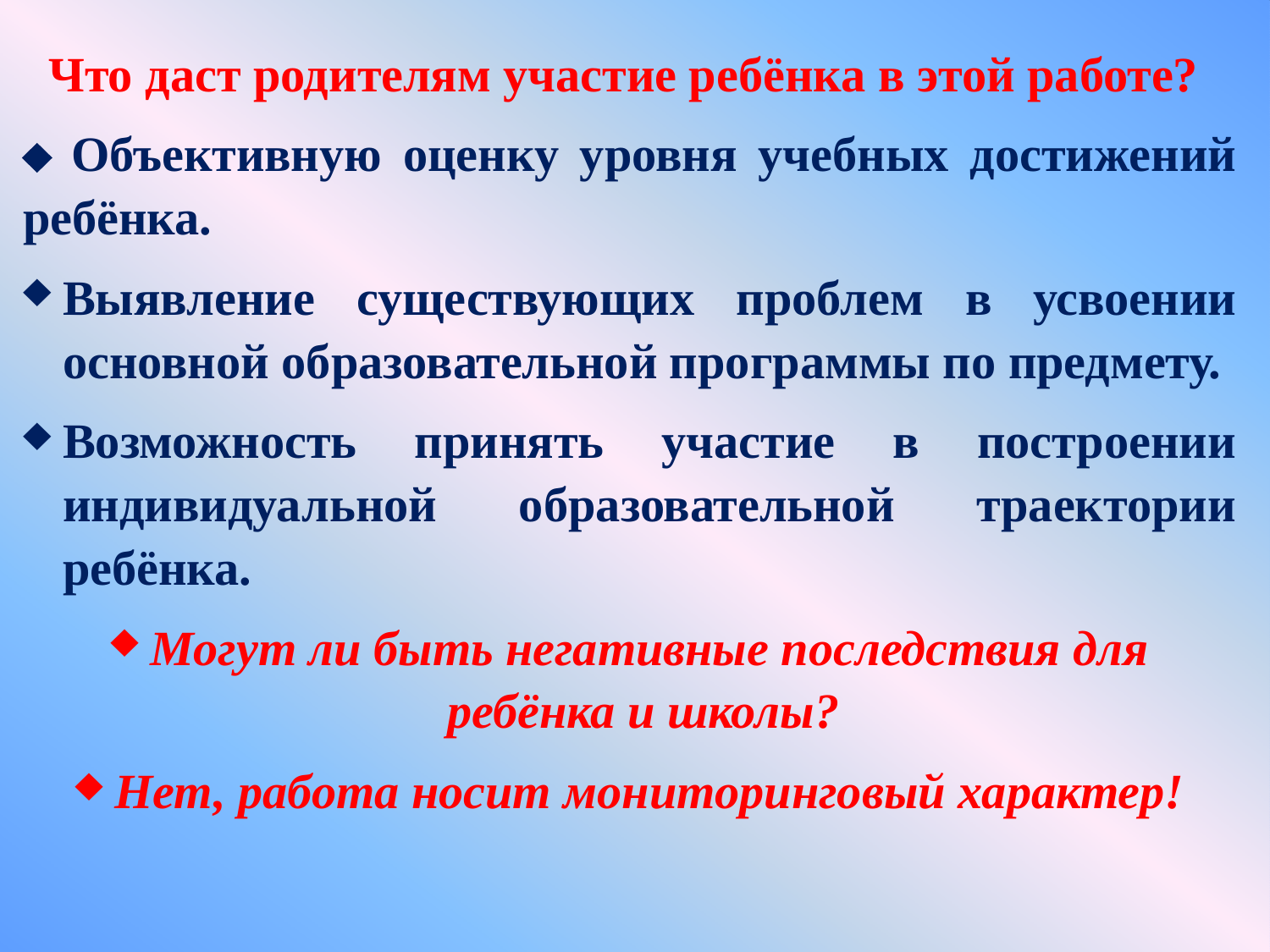

Что даст родителям участие ребёнка в этой работе?
♦ Объективную оценку уровня учебных достижений ребёнка.
Выявление существующих проблем в усвоении основной образовательной программы по предмету.
Возможность принять участие в построении индивидуальной образовательной траектории ребёнка.
Могут ли быть негативные последствия для ребёнка и школы?
Нет, работа носит мониторинговый характер!